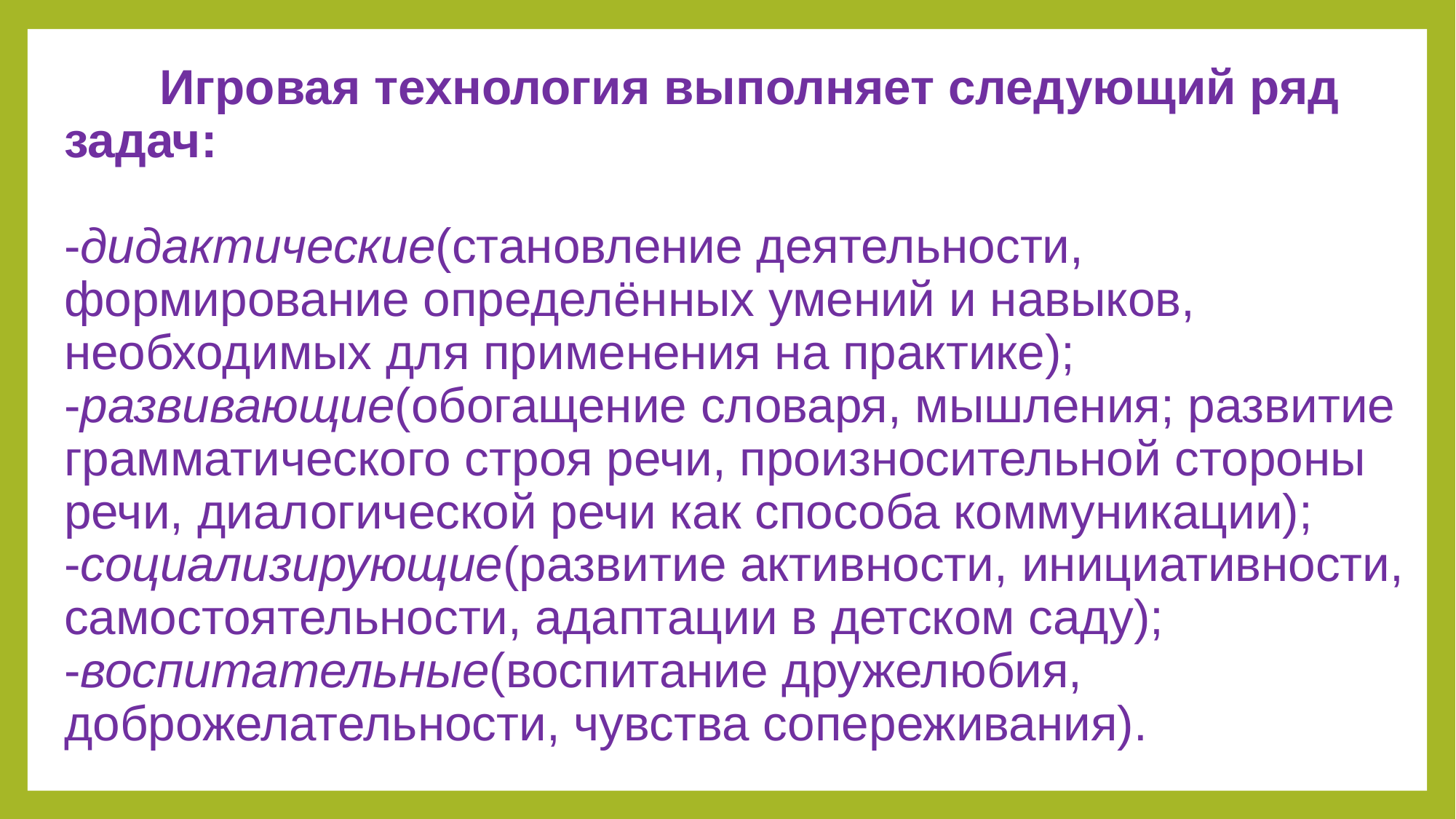

# Игровая технология выполняет следующий ряд задач: -дидактические(становление деятельности, формирование определённых умений и навыков, необходимых для применения на практике); -развивающие(обогащение словаря, мышления; развитие грамматического строя речи, произносительной стороны речи, диалогической речи как способа коммуникации); -социализирующие(развитие активности, инициативности, самостоятельности, адаптации в детском саду); -воспитательные(воспитание дружелюбия, доброжелательности, чувства сопереживания).